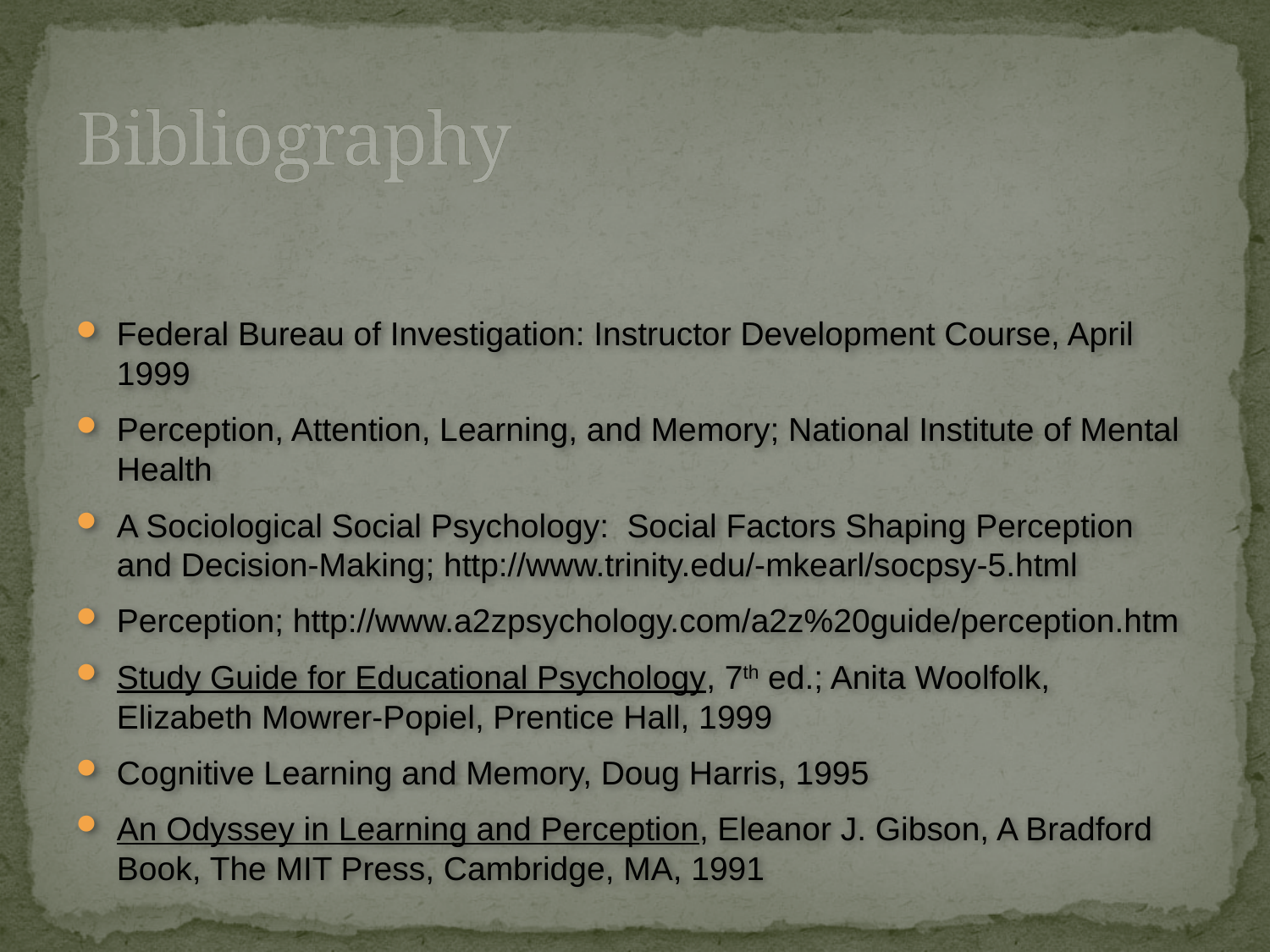

# Bibliography
Federal Bureau of Investigation: Instructor Development Course, April 1999
Perception, Attention, Learning, and Memory; National Institute of Mental Health
A Sociological Social Psychology:  Social Factors Shaping Perception and Decision-Making; http://www.trinity.edu/-mkearl/socpsy-5.html
Perception; http://www.a2zpsychology.com/a2z%20guide/perception.htm
Study Guide for Educational Psychology, 7th ed.; Anita Woolfolk, Elizabeth Mowrer-Popiel, Prentice Hall, 1999
Cognitive Learning and Memory, Doug Harris, 1995
An Odyssey in Learning and Perception, Eleanor J. Gibson, A Bradford Book, The MIT Press, Cambridge, MA, 1991